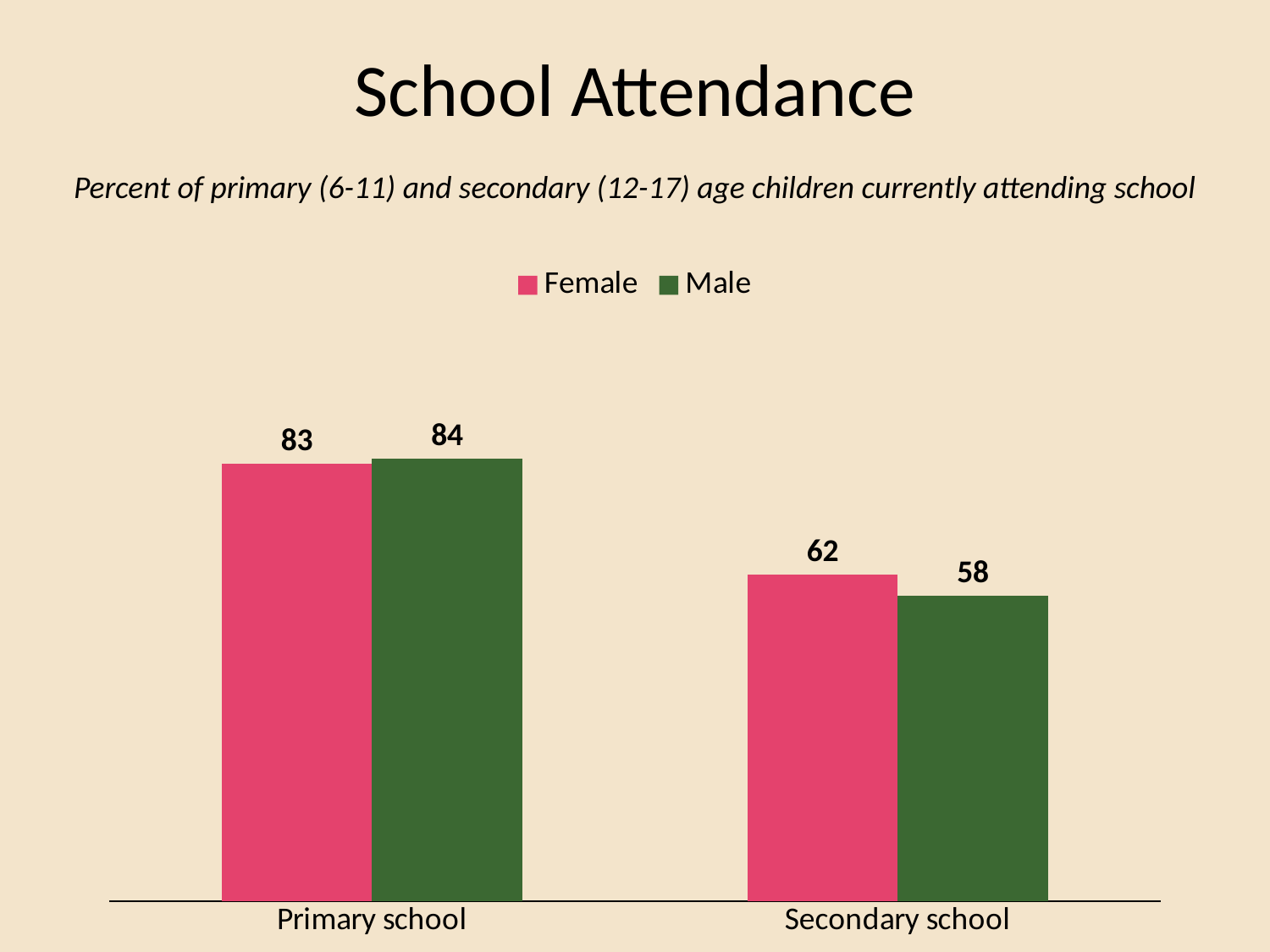

# School Attendance
Percent of primary (6-11) and secondary (12-17) age children currently attending school

### Chart

| Category | Female | Male |
|---|---|---|
| Primary school | 83.0 | 84.0 |
| Secondary school | 62.0 | 58.0 |